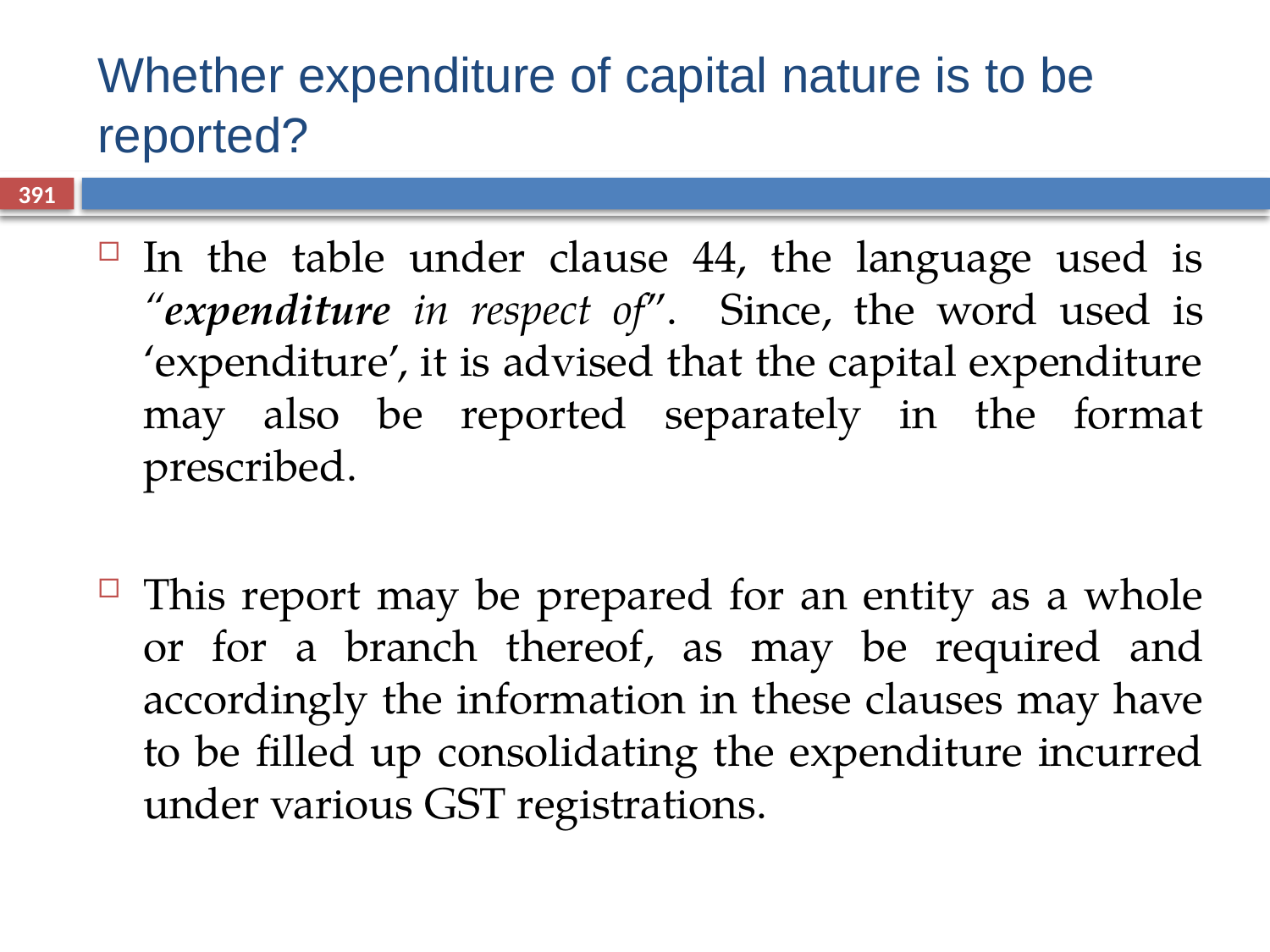

# Whether expenditure of capital nature is to be reported?
391
In the table under clause 44, the language used is “expenditure in respect of”.  Since, the word used is ‘expenditure’, it is advised that the capital expenditure may also be reported separately in the format prescribed.

This report may be prepared for an entity as a whole or for a branch thereof, as may be required and accordingly the information in these clauses may have to be filled up consolidating the expenditure incurred under various GST registrations.